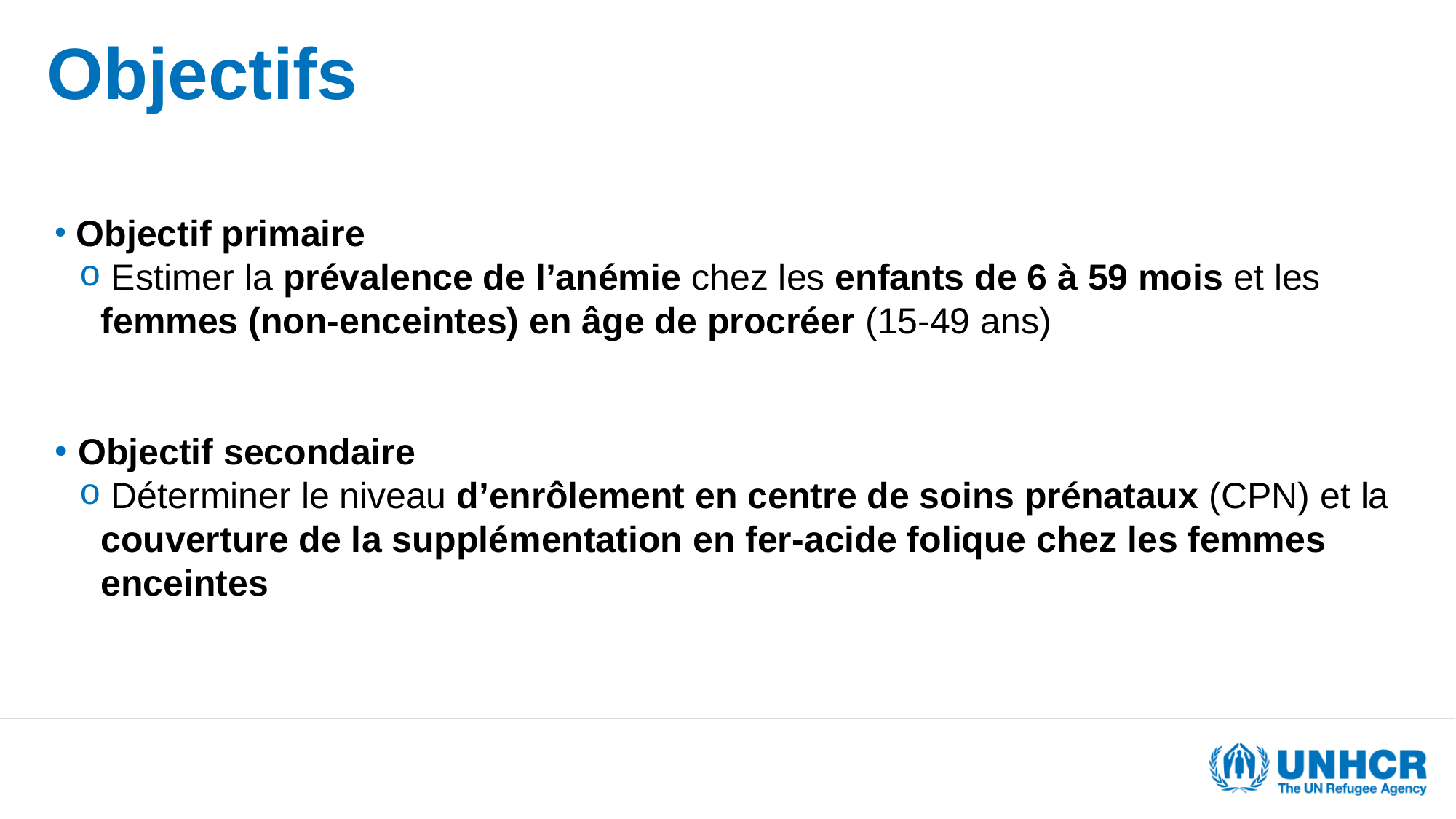

# Objectifs
 Objectif primaire
 Estimer la prévalence de l’anémie chez les enfants de 6 à 59 mois et les femmes (non-enceintes) en âge de procréer (15-49 ans)

 Objectif secondaire
 Déterminer le niveau d’enrôlement en centre de soins prénataux (CPN) et la couverture de la supplémentation en fer-acide folique chez les femmes enceintes